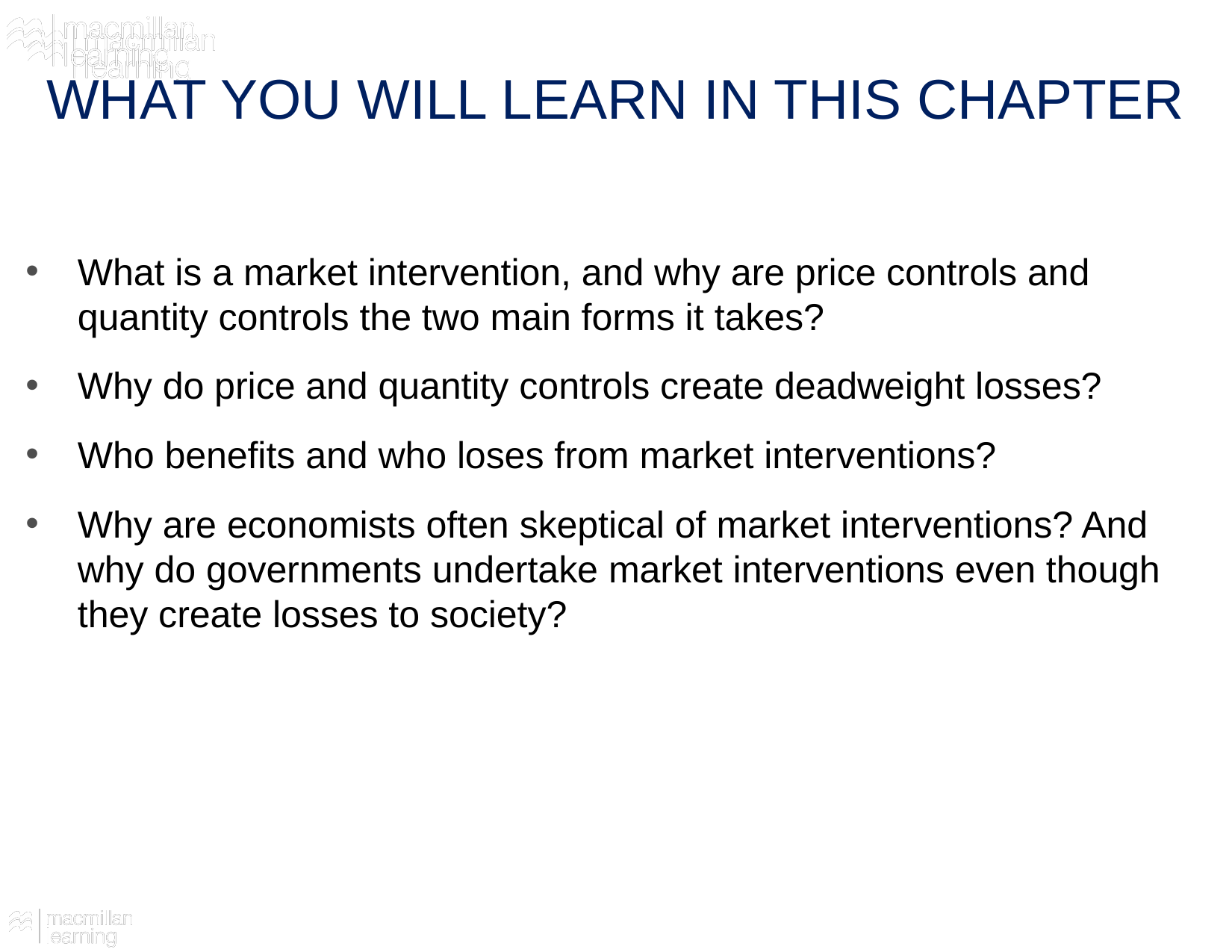

# WHAT YOU WILL LEARN IN THIS CHAPTER
What is a market intervention, and why are price controls and quantity controls the two main forms it takes?
Why do price and quantity controls create deadweight losses?
Who benefits and who loses from market interventions?
Why are economists often skeptical of market interventions? And why do governments undertake market interventions even though they create losses to society?